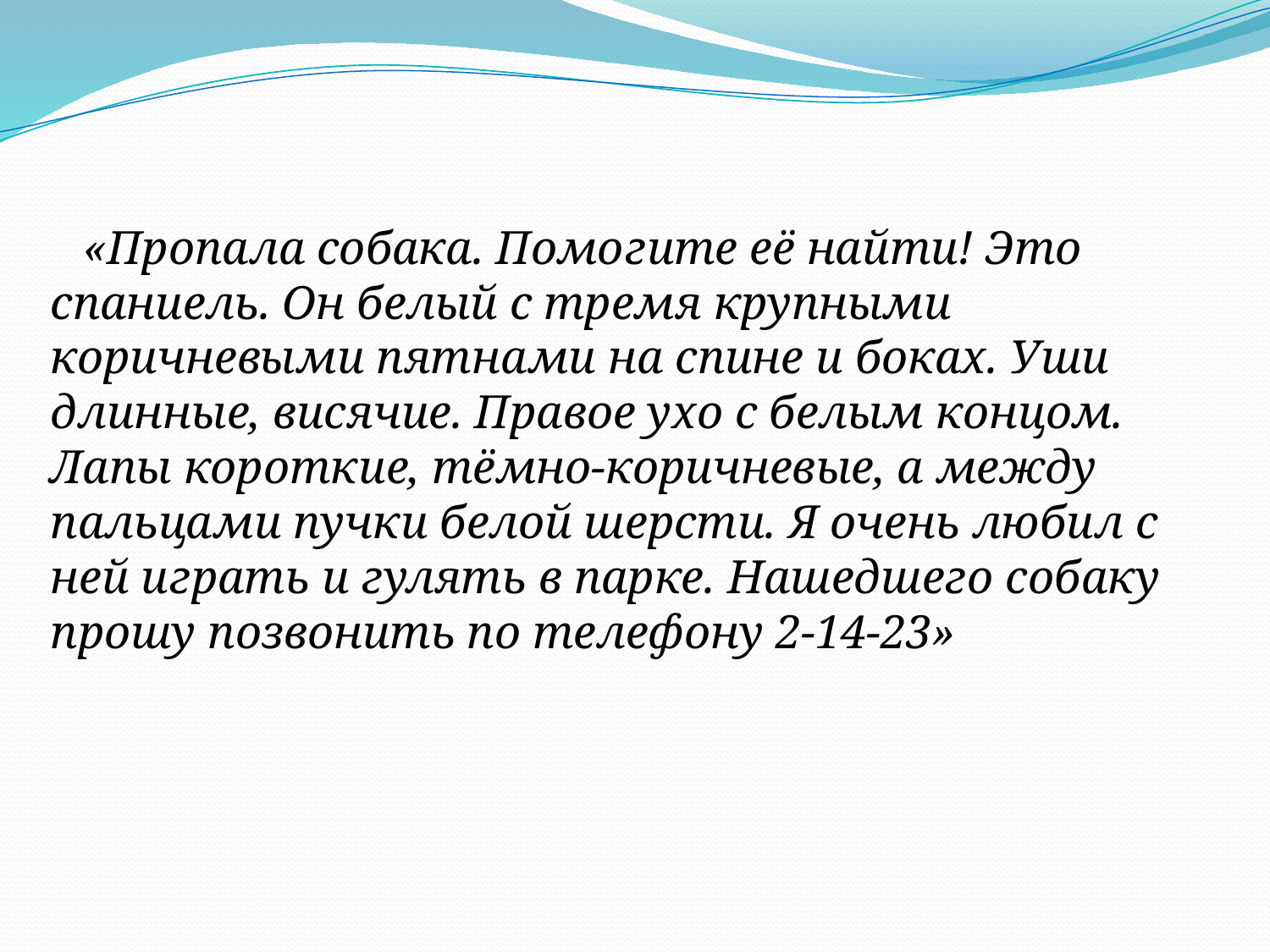

«Пропала собака. Помогите её найти! Это спаниель. Он белый с тремя крупными коричневыми пятнами на спине и боках. Уши длинные, висячие. Правое ухо с белым концом. Лапы короткие, тёмно-коричневые, а между пальцами пучки белой шерсти. Я очень любил с ней играть и гулять в парке. Нашедшего собаку прошу позвонить по телефону 2-14-23»